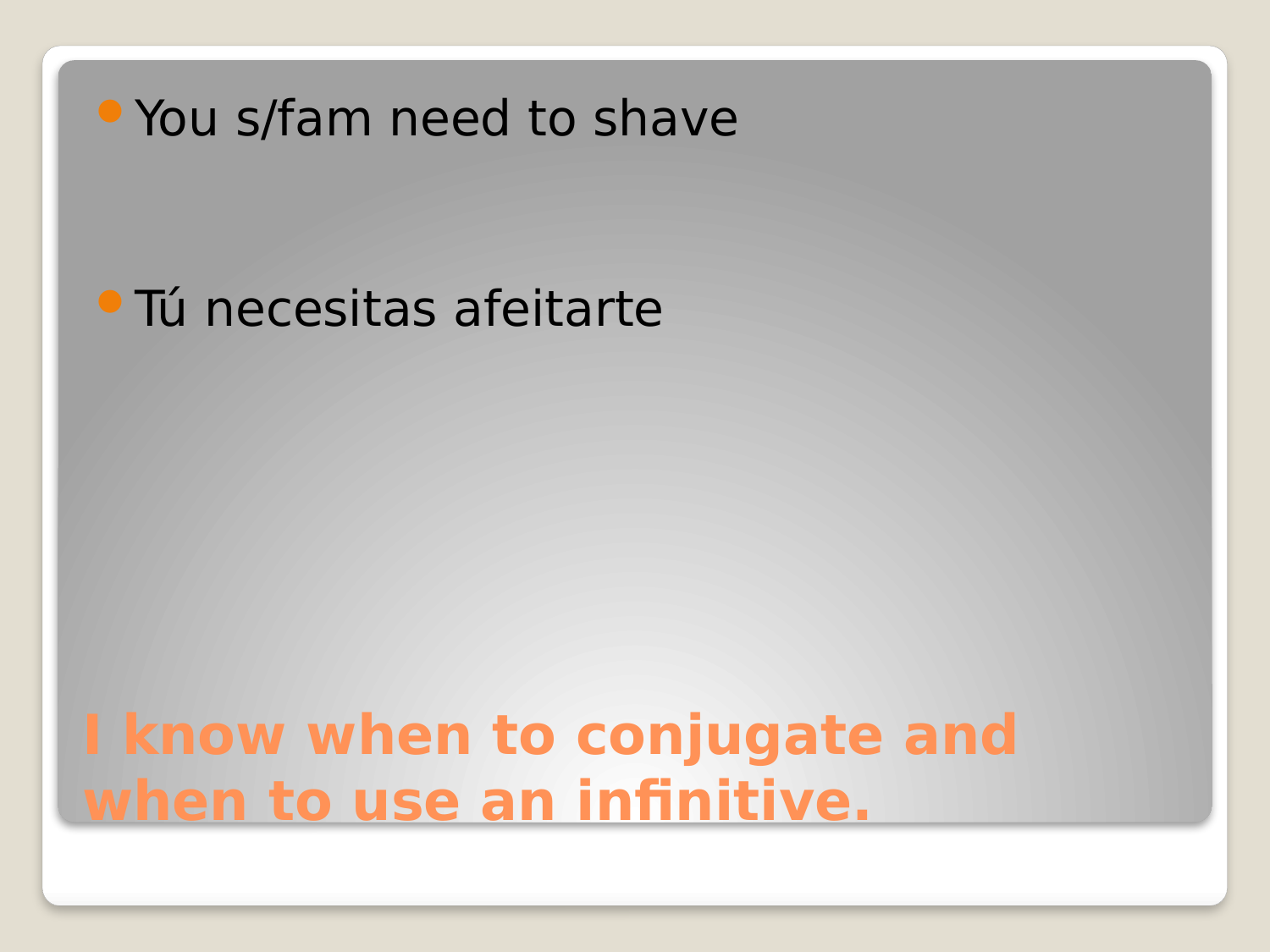

You s/fam need to shave

Tú necesitas afeitarte
# I know when to conjugate and when to use an infinitive.